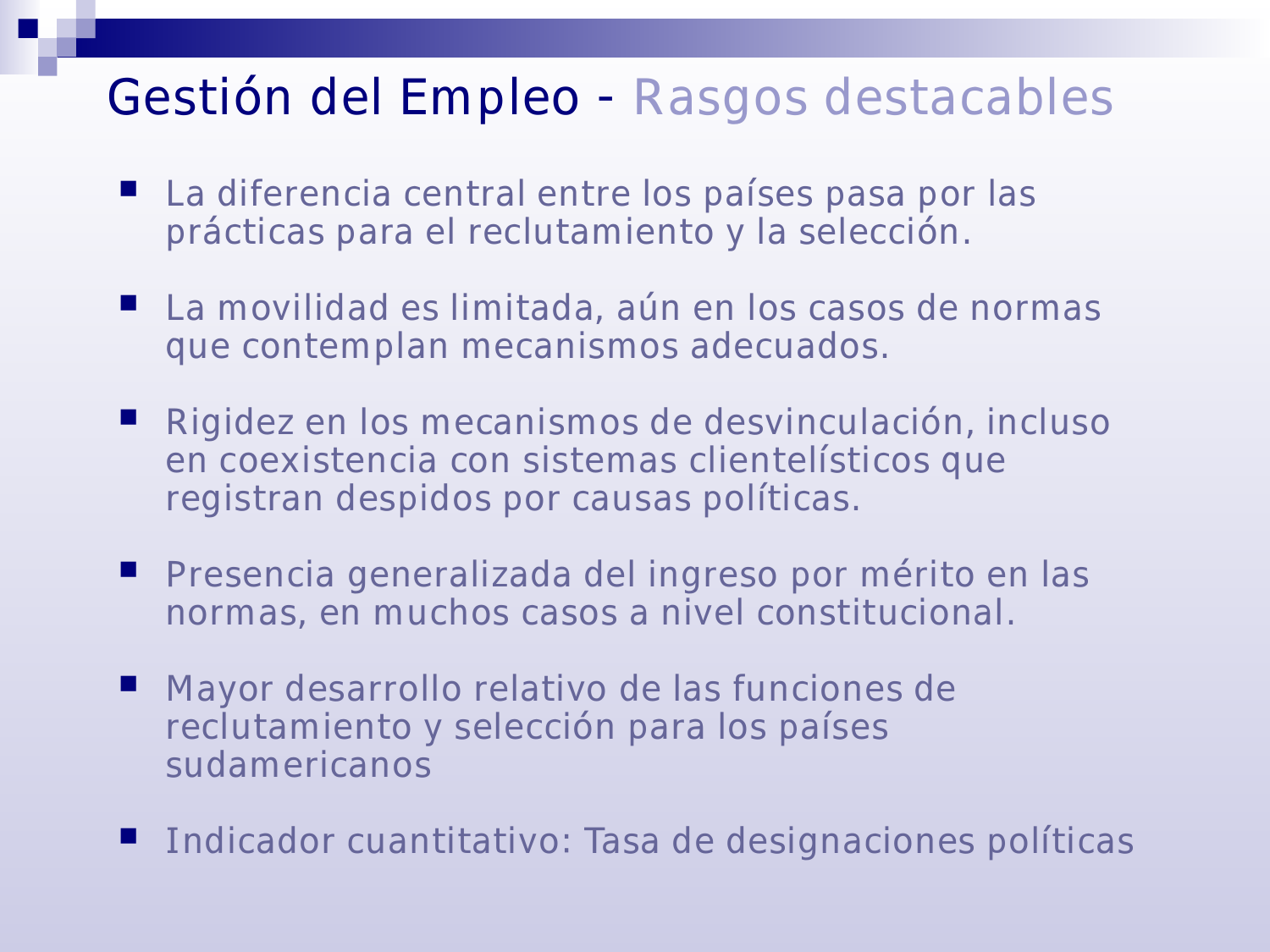

# Gestión del Empleo - Rasgos destacables
La diferencia central entre los países pasa por las prácticas para el reclutamiento y la selección.

La movilidad es limitada, aún en los casos de normas que contemplan mecanismos adecuados.

Rigidez en los mecanismos de desvinculación, incluso en coexistencia con sistemas clientelísticos que registran despidos por causas políticas.

Presencia generalizada del ingreso por mérito en las normas, en muchos casos a nivel constitucional.

Mayor desarrollo relativo de las funciones de reclutamiento y selección para los países sudamericanos

Indicador cuantitativo: Tasa de designaciones políticas